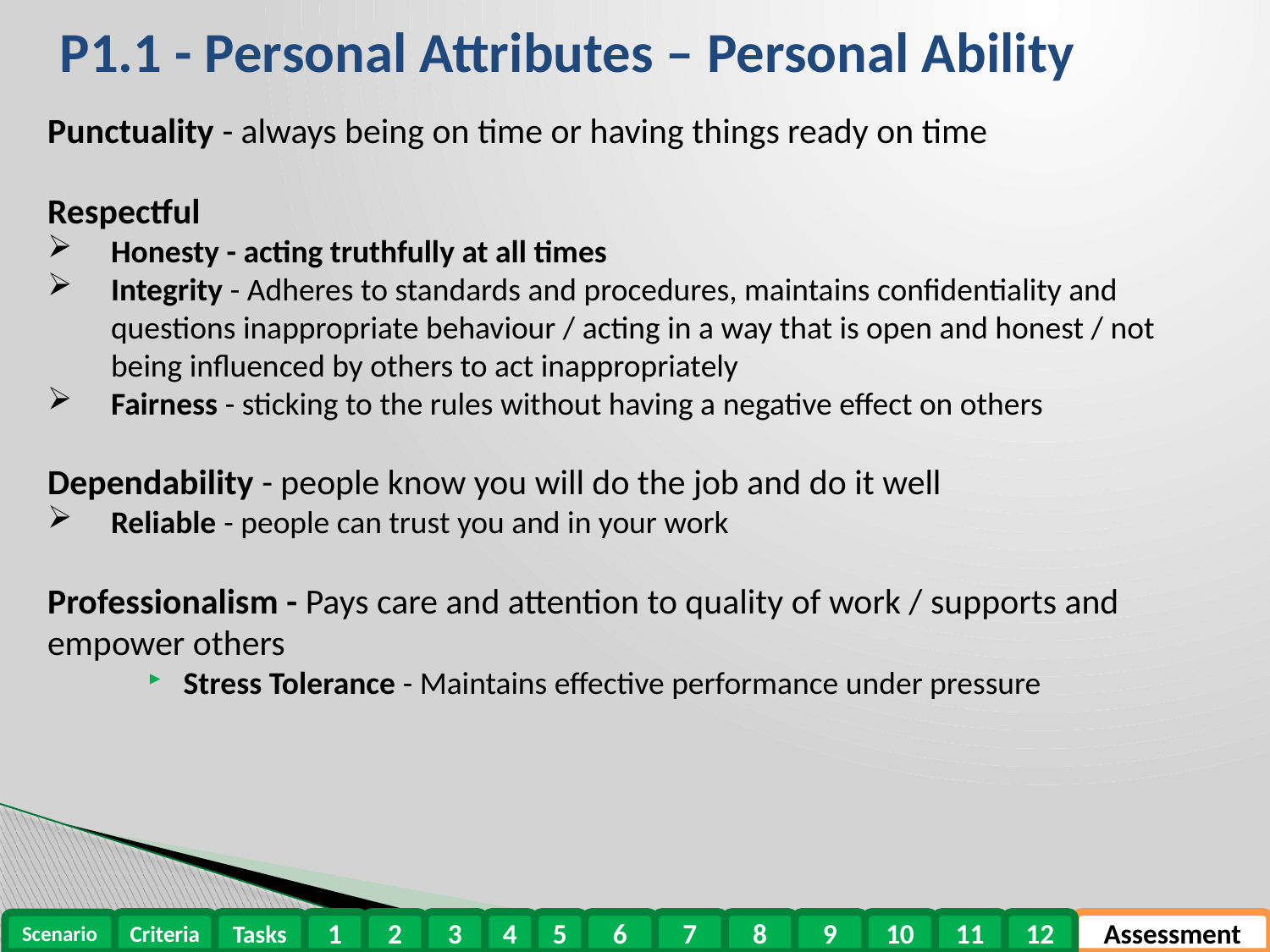

P1.1 - Personal Attributes – Personal Ability
Punctuality - always being on time or having things ready on time

Respectful
Honesty - acting truthfully at all times
Integrity - Adheres to standards and procedures, maintains confidentiality and questions inappropriate behaviour / acting in a way that is open and honest / not being influenced by others to act inappropriately
Fairness - sticking to the rules without having a negative effect on others

Dependability - people know you will do the job and do it well
Reliable - people can trust you and in your work

Professionalism - Pays care and attention to quality of work / supports and empower others
Stress Tolerance - Maintains effective performance under pressure